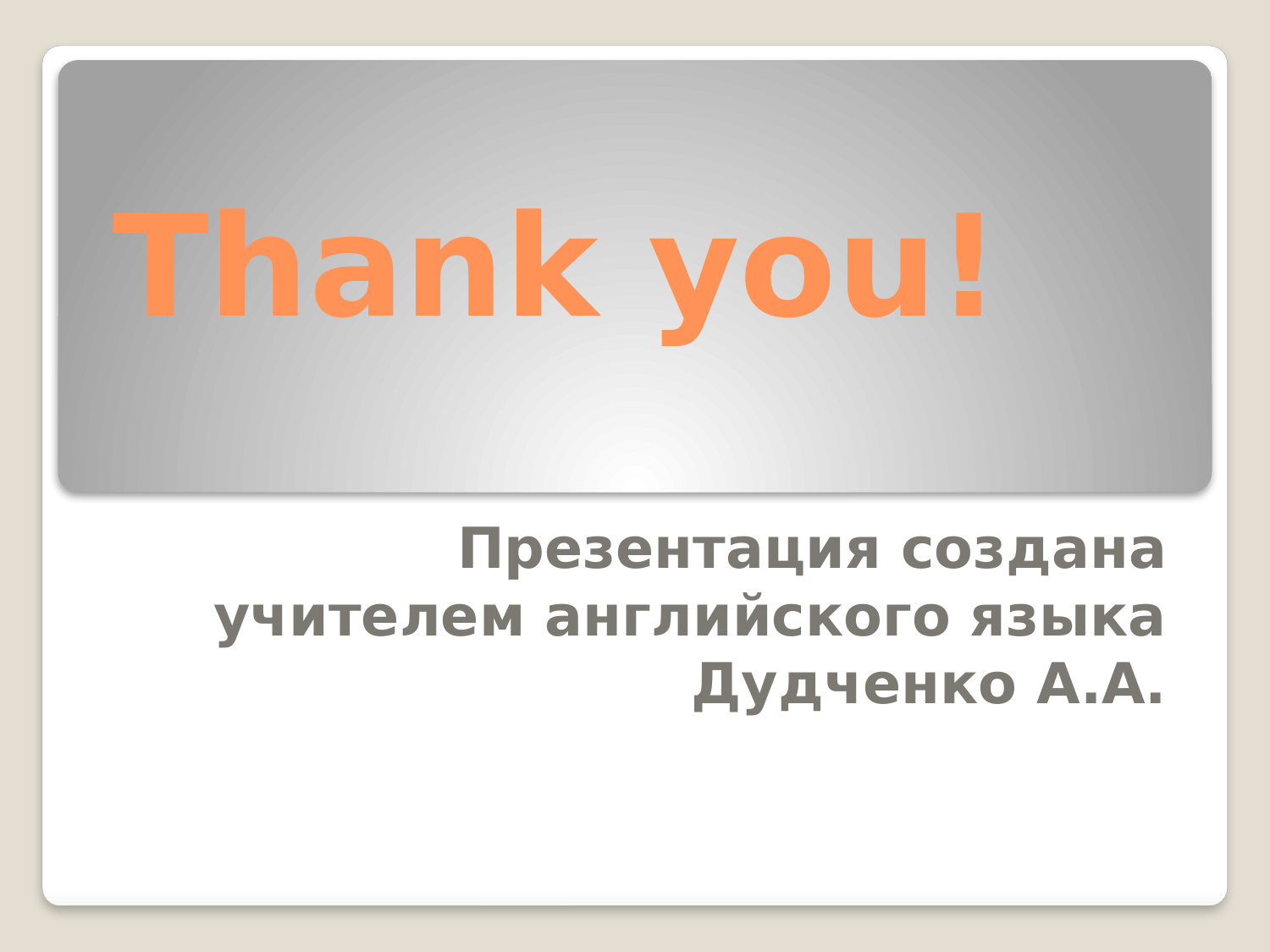

# Thank you!
Презентация создана учителем английского языка Дудченко А.А.